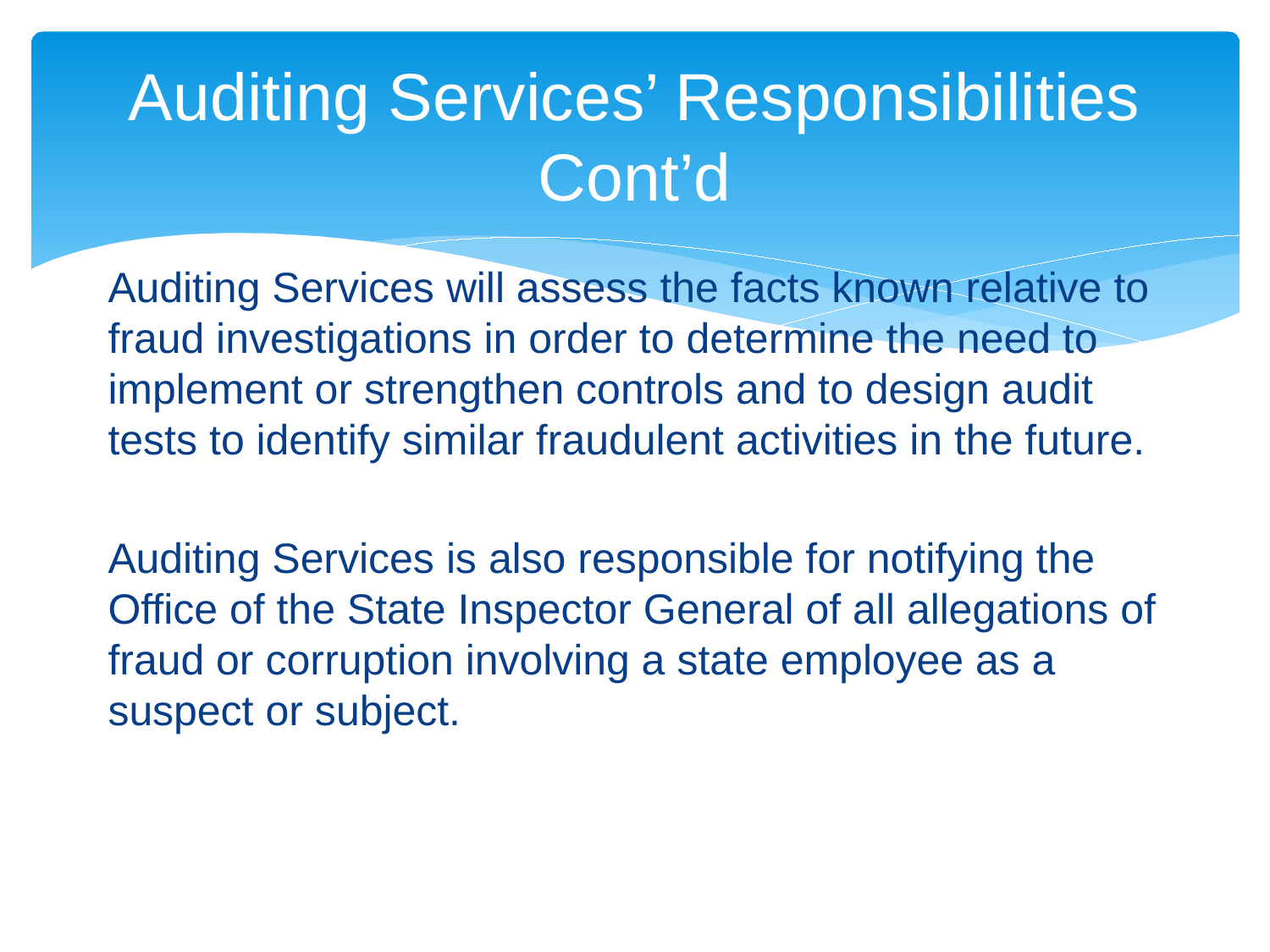

# Auditing Services’ Responsibilities Cont’d
Auditing Services will assess the facts known relative to fraud investigations in order to determine the need to implement or strengthen controls and to design audit tests to identify similar fraudulent activities in the future.

Auditing Services is also responsible for notifying the Office of the State Inspector General of all allegations of fraud or corruption involving a state employee as a suspect or subject.